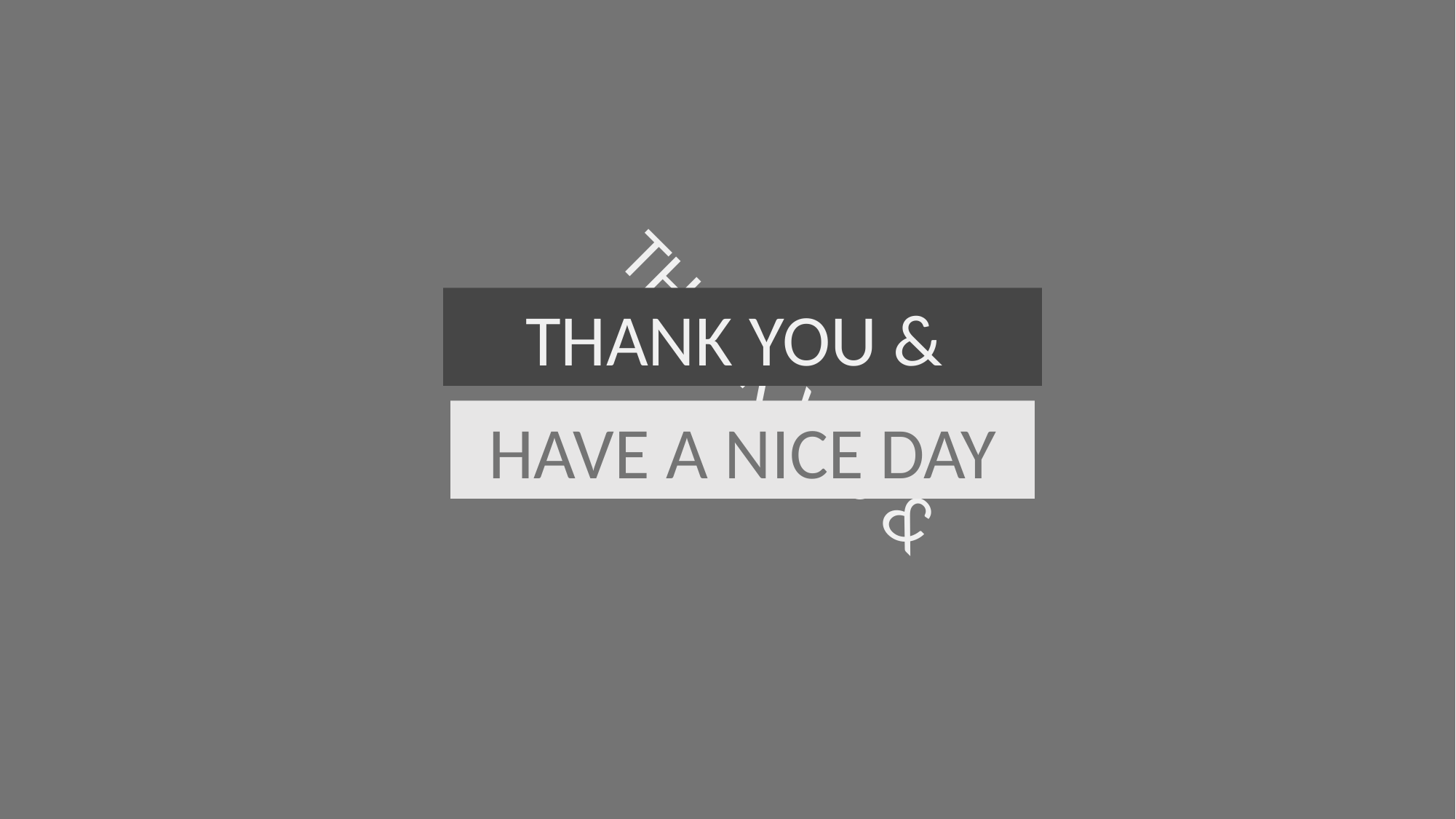

THANK YOU &
  HAVE A NICE DAY